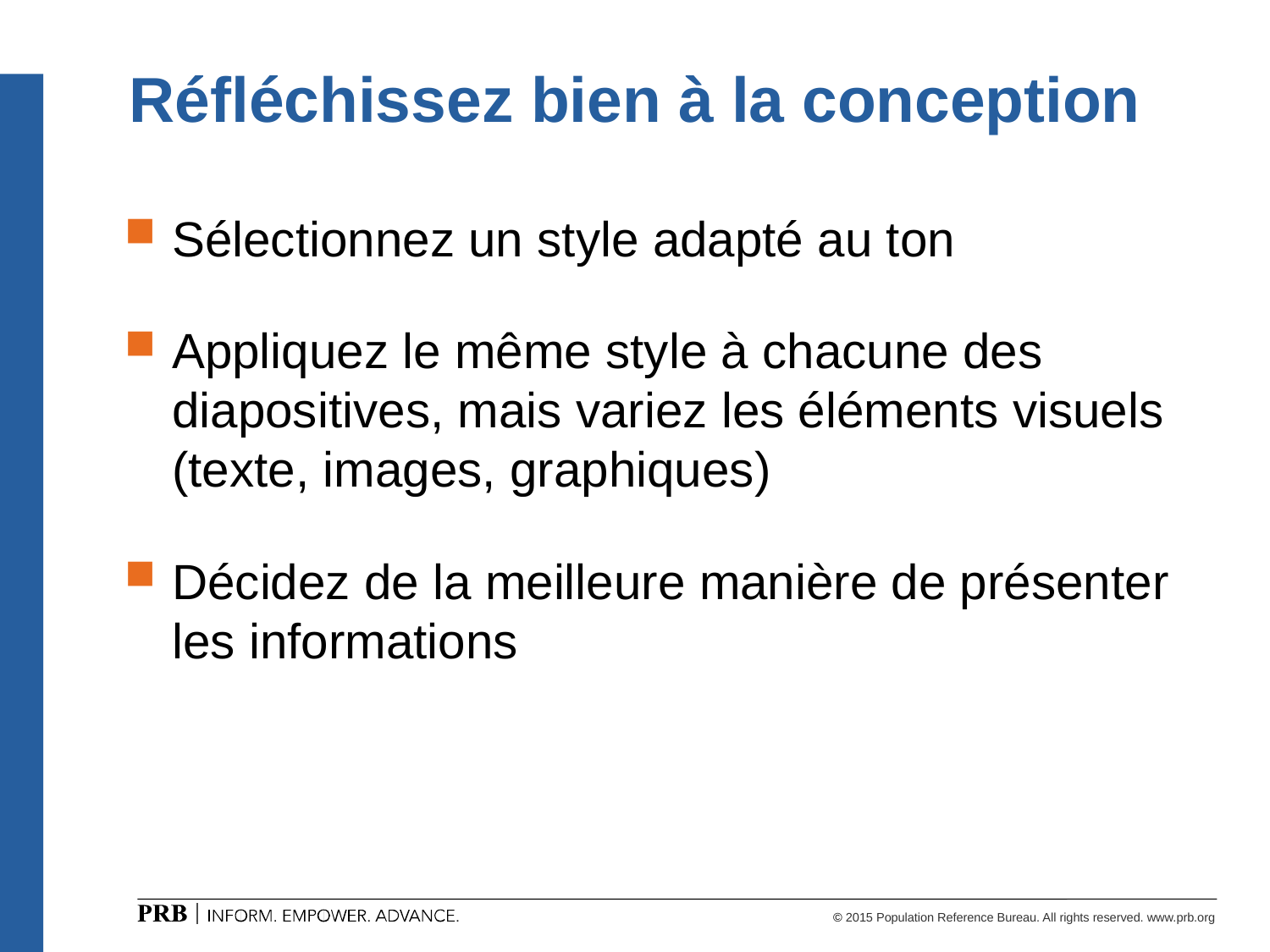

# Réfléchissez bien à la conception
Sélectionnez un style adapté au ton
Appliquez le même style à chacune des diapositives, mais variez les éléments visuels (texte, images, graphiques)
Décidez de la meilleure manière de présenter les informations